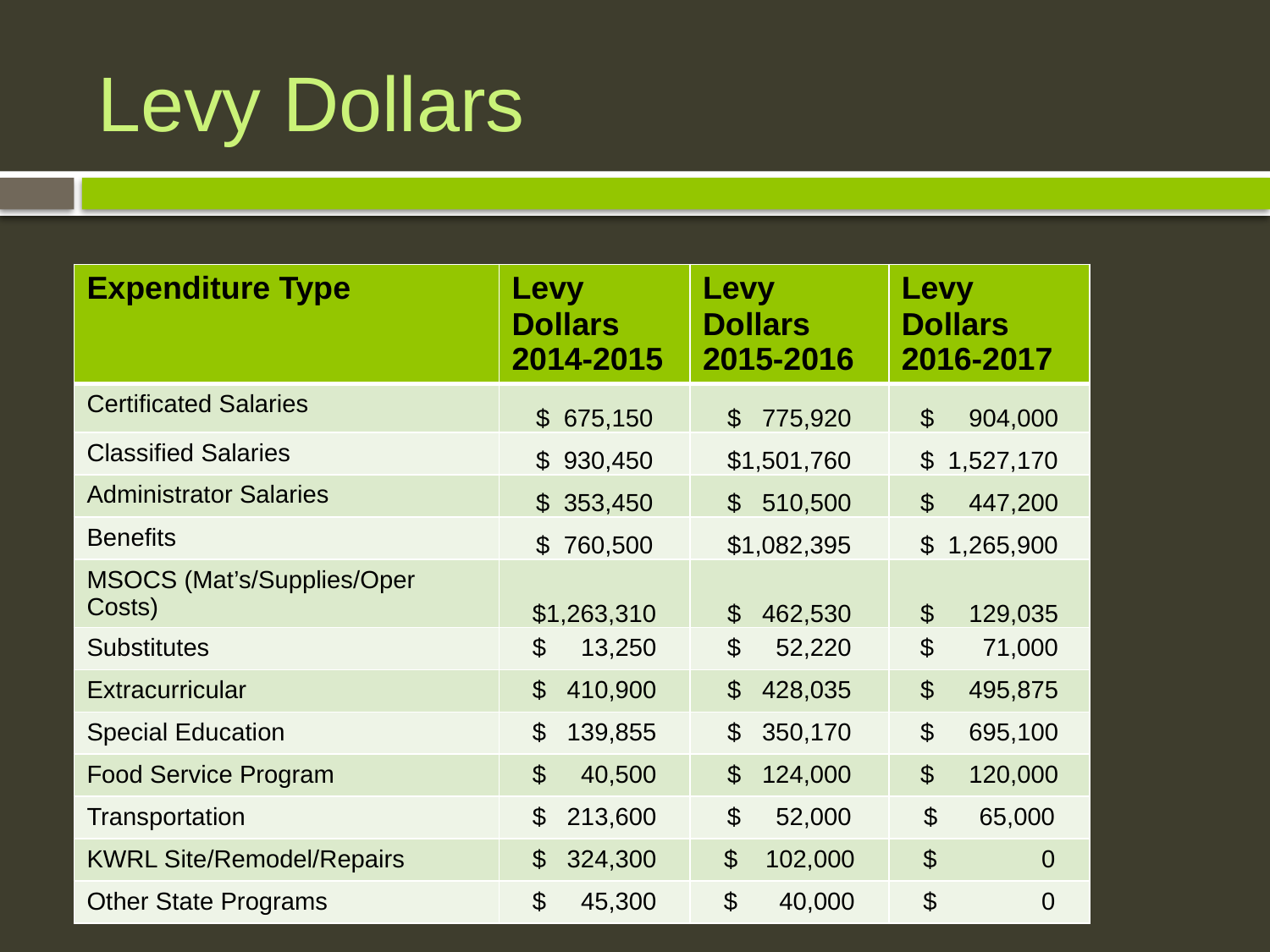

# Levy Dollars
| Expenditure Type | Levy Dollars 2014-2015 | Levy Dollars 2015-2016 | Levy Dollars 2016-2017 |
| --- | --- | --- | --- |
| Certificated Salaries | $ 675,150 | $ 775,920 | $ 904,000 |
| Classified Salaries | $ 930,450 | $1,501,760 | $ 1,527,170 |
| Administrator Salaries | $ 353,450 | $ 510,500 | $ 447,200 |
| Benefits | $ 760,500 | $1,082,395 | $ 1,265,900 |
| MSOCS (Mat’s/Supplies/Oper Costs) | $1,263,310 | $ 462,530 | $ 129,035 |
| Substitutes | $ 13,250 | $ 52,220 | $ 71,000 |
| Extracurricular | $ 410,900 | $ 428,035 | $ 495,875 |
| Special Education | $ 139,855 | $ 350,170 | $ 695,100 |
| Food Service Program | $ 40,500 | $ 124,000 | $ 120,000 |
| Transportation | $ 213,600 | $ 52,000 | $ 65,000 |
| KWRL Site/Remodel/Repairs | $ 324,300 | $ 102,000 | $ 0 |
| Other State Programs | $ 45,300 | $ 40,000 | $ 0 |